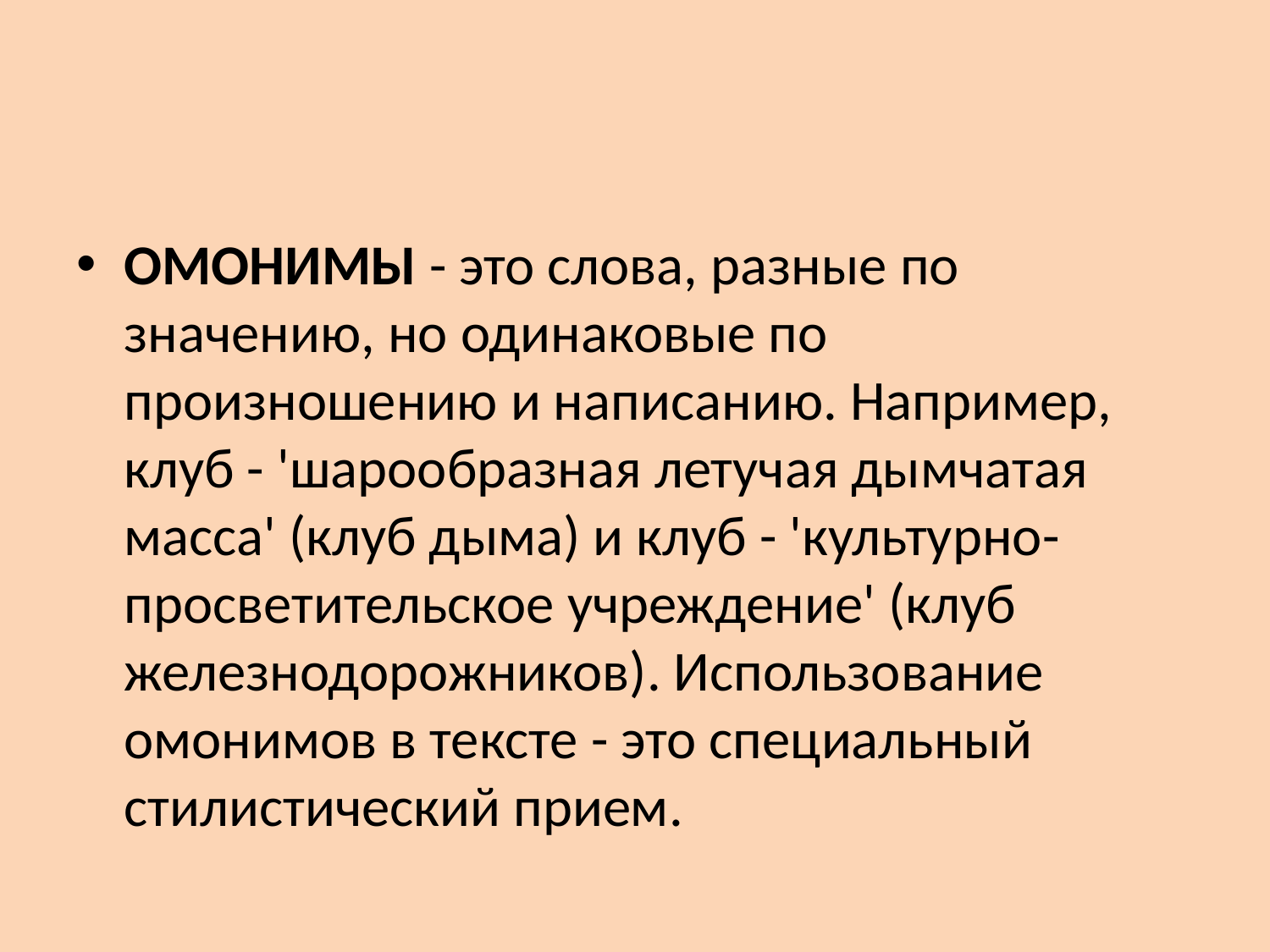

#
ОМОНИМЫ - это слова, разные по значению, но одинаковые по произношению и написанию. Например, клуб - 'шарообразная летучая дымчатая масса' (клуб дыма) и клуб - 'культурно-просветительское учреждение' (клуб железнодорожников). Использование омонимов в тексте - это специальный стилистический прием.